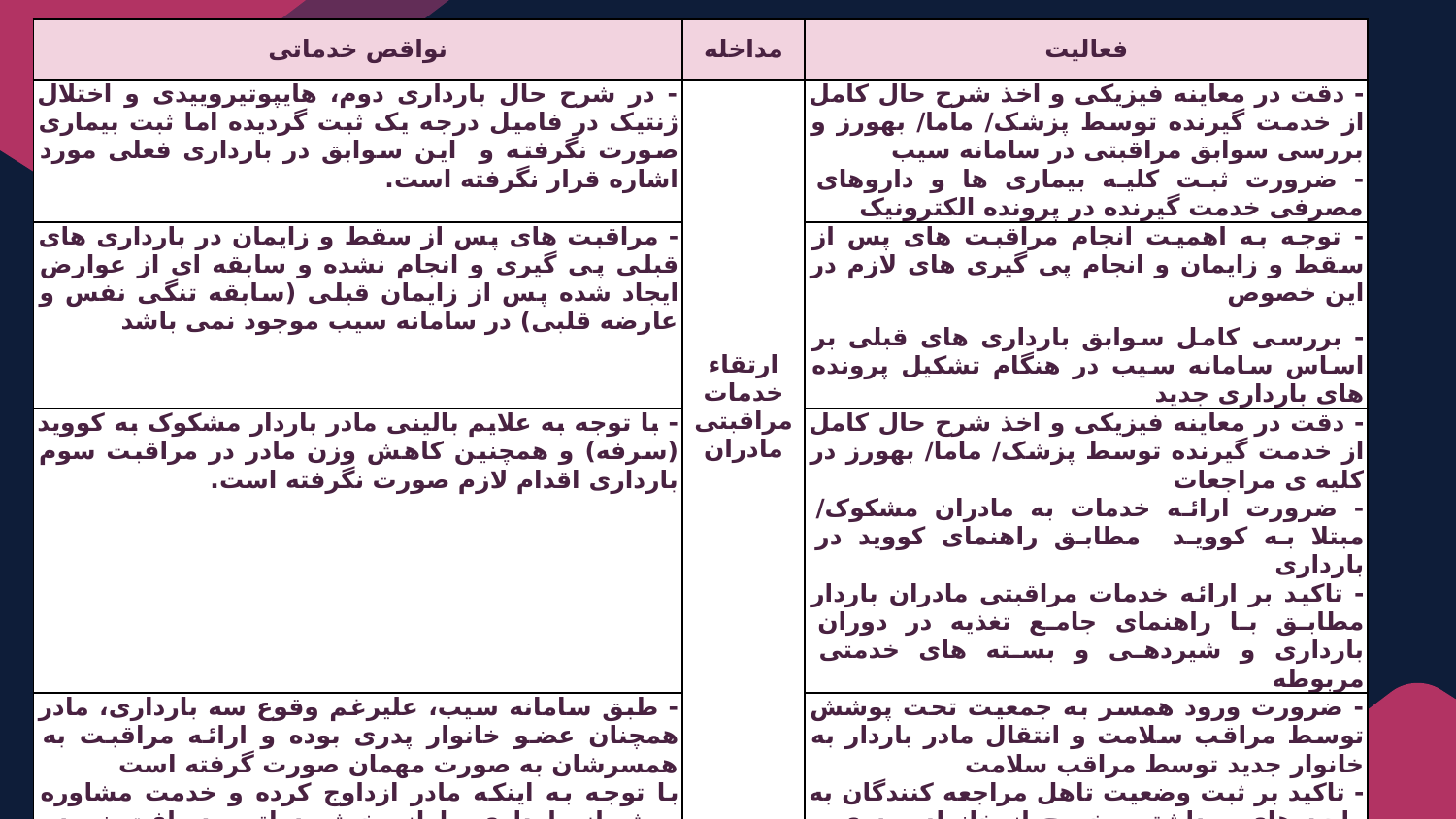

| نواقص خدماتی | مداخله | فعالیت |
| --- | --- | --- |
| - در شرح حال بارداری دوم، هایپوتیروییدی و اختلال ژنتیک در فامیل درجه یک ثبت گردیده اما ثبت بیماری صورت نگرفته و این سوابق در بارداری فعلی مورد اشاره قرار نگرفته است. | ارتقاء خدمات مراقبتی مادران | - دقت در معاینه فیزیکی و اخذ شرح حال کامل از خدمت گیرنده توسط پزشک/ ماما/ بهورز و بررسی سوابق مراقبتی در سامانه سیب - ضرورت ثبت کلیه بیماری ها و داروهای مصرفی خدمت گیرنده در پرونده الکترونیک |
| - مراقبت های پس از سقط و زایمان در بارداری های قبلی پی گیری و انجام نشده و سابقه ای از عوارض ایجاد شده پس از زایمان قبلی (سابقه تنگی نفس و عارضه قلبی) در سامانه سیب موجود نمی باشد |  | - توجه به اهمیت انجام مراقبت های پس از سقط و زایمان و انجام پی گیری های لازم در این خصوص - بررسی کامل سوابق بارداری های قبلی بر اساس سامانه سیب در هنگام تشکیل پرونده های بارداری جدید |
| - با توجه به علایم بالینی مادر باردار مشکوک به کووید (سرفه) و همچنین کاهش وزن مادر در مراقبت سوم بارداری اقدام لازم صورت نگرفته است. |  | - دقت در معاینه فیزیکی و اخذ شرح حال کامل از خدمت گیرنده توسط پزشک/ ماما/ بهورز در کلیه ی مراجعات - ضرورت ارائه خدمات به مادران مشکوک/ مبتلا به کووید مطابق راهنمای کووید در بارداری - تاکید بر ارائه خدمات مراقبتی مادران باردار مطابق با راهنمای جامع تغذیه در دوران بارداری و شیردهی و بسته های خدمتی مربوطه |
| - طبق سامانه سیب، علیرغم وقوع سه بارداری، مادر همچنان عضو خانوار پدری بوده و ارائه مراقبت به همسرشان به صورت مهمان صورت گرفته است با توجه به اینکه مادر ازداوج کرده و خدمت مشاوره پیش از بارداری را از بخش دولتی دریافت نموده همچنان به عنوان فرد مجرد در خانواده پدری ثبت نام هستند |  | - ضرورت ورود همسر به جمعیت تحت پوشش توسط مراقب سلامت و انتقال مادر باردار به خانوار جدید توسط مراقب سلامت - تاکید بر ثبت وضعیت تاهل مراجعه کنندگان به واحد های بهداشتی، خروج از خانواده پدری و تشکیل خانوار جدید در سامانه سیب انجام پذیرد. |
| - جدول اکسل ثبت اطلاعات مادران باردار موجود در میز کار ماما به درستی تکمیل نشده و با اطلاعات مندرج در سامانه سیب همخوانی نداشت. |  | - تأکید بر تکمیل صحیح اطلاعات در سامانه سیب و جدول اکسل اطلاعات مادران باردار |
#